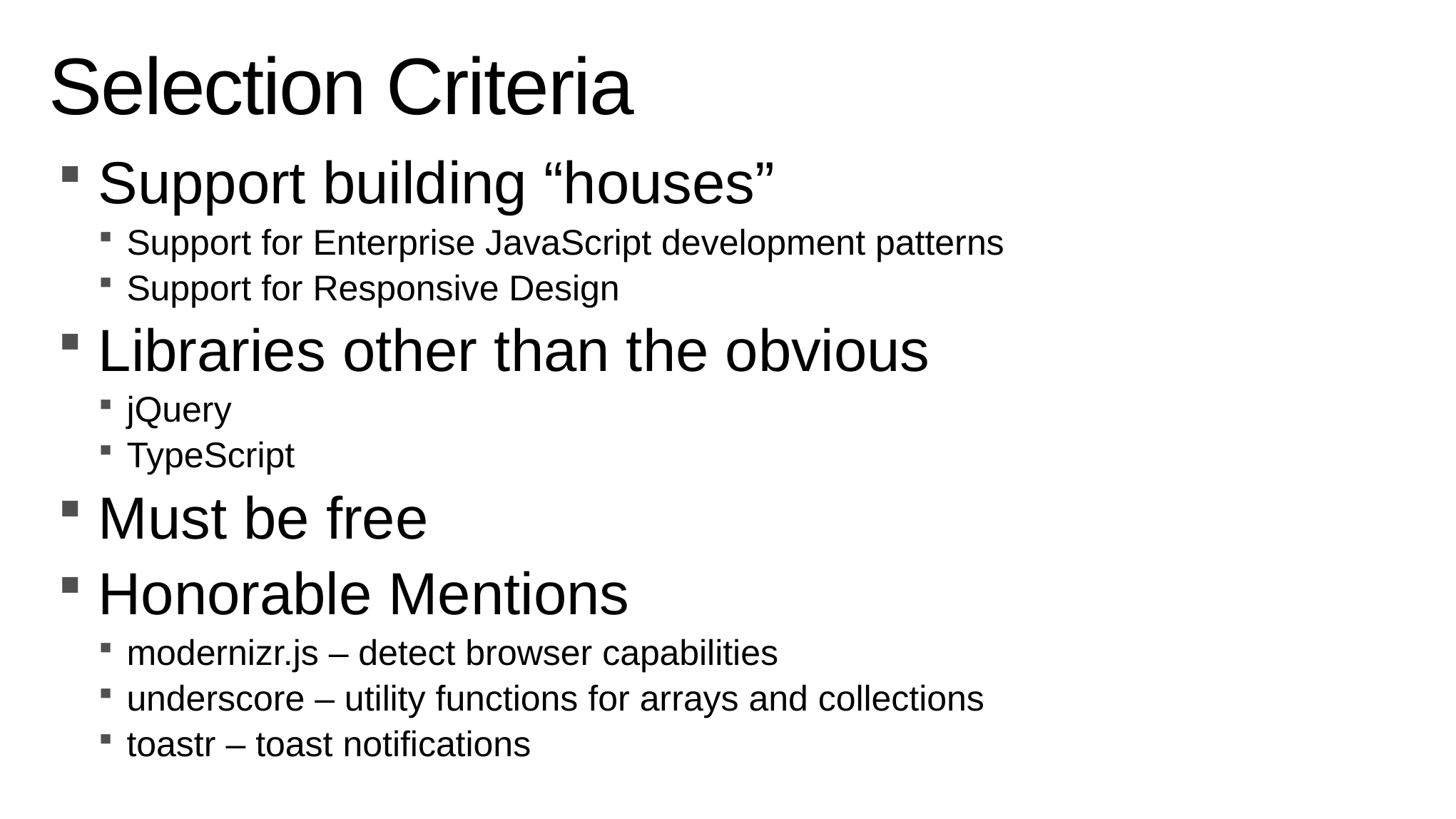

# Selection Criteria
Support building “houses”
Support for Enterprise JavaScript development patterns
Support for Responsive Design
Libraries other than the obvious
jQuery
TypeScript
Must be free
Honorable Mentions
modernizr.js – detect browser capabilities
underscore – utility functions for arrays and collections
toastr – toast notifications